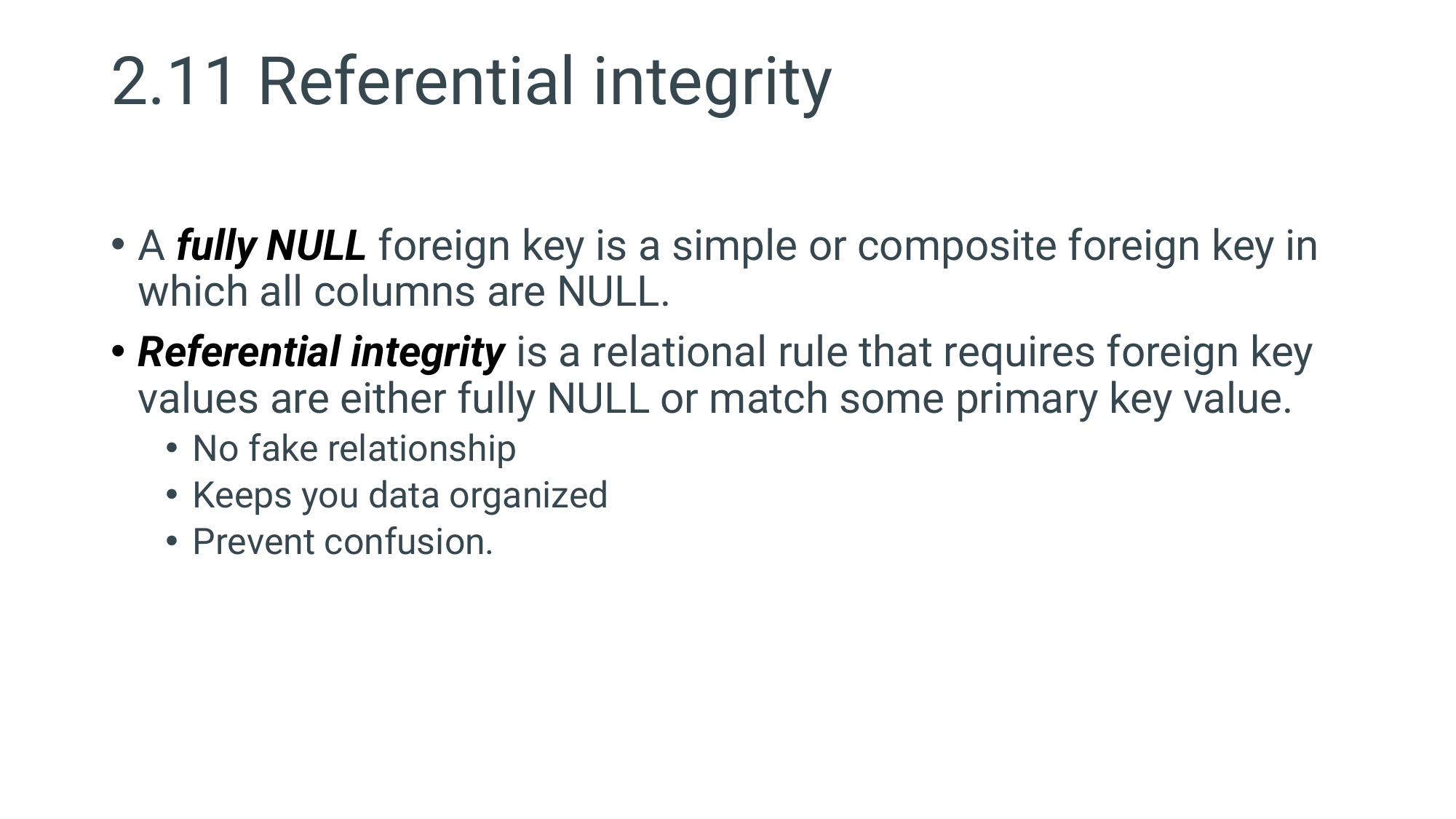

# 2.11 Referential integrity
A fully NULL foreign key is a simple or composite foreign key in which all columns are NULL.
Referential integrity is a relational rule that requires foreign key values are either fully NULL or match some primary key value.
No fake relationship
Keeps you data organized
Prevent confusion.